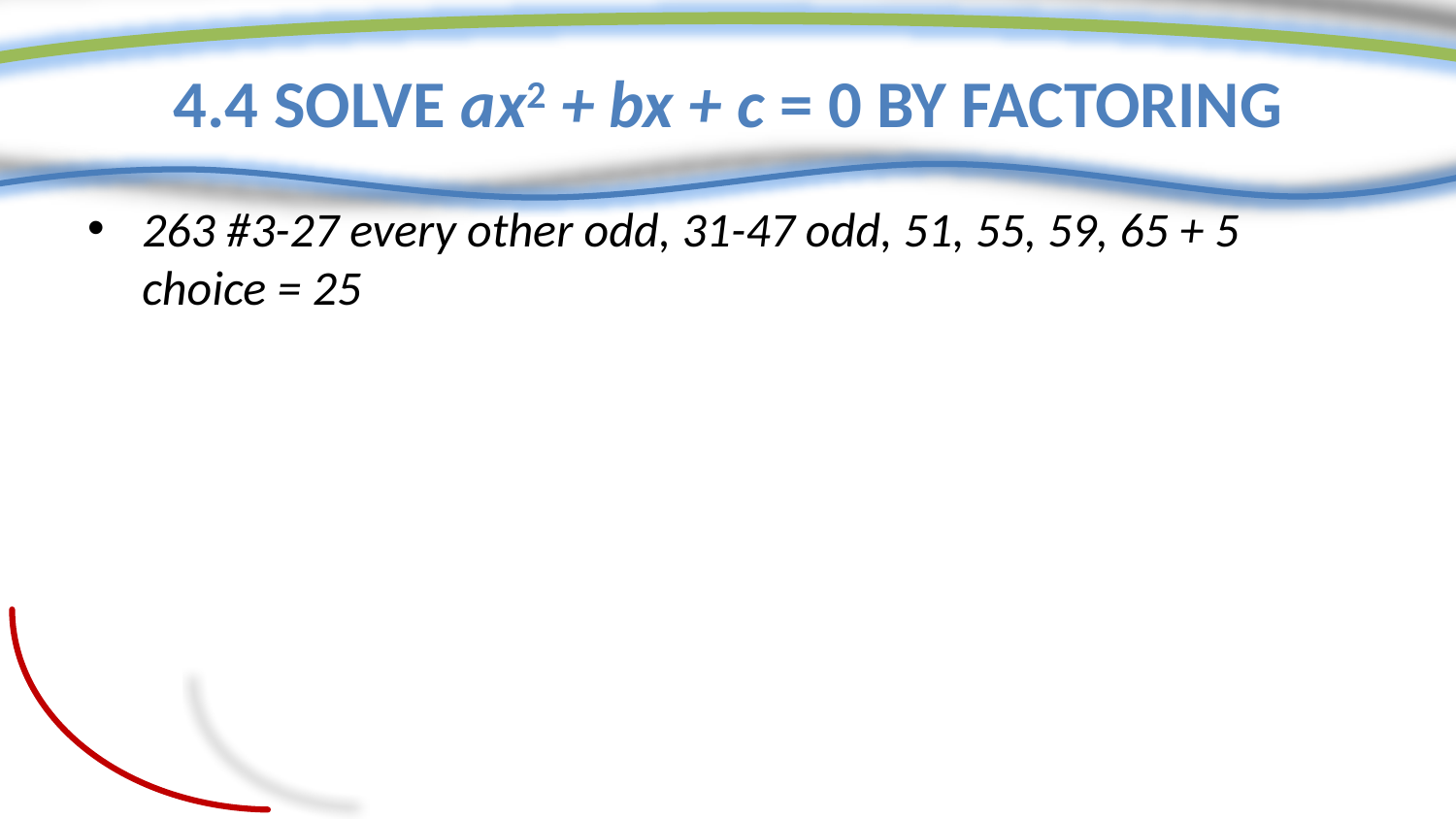

# 4.4 Solve ax2 + bx + c = 0 by Factoring
263 #3-27 every other odd, 31-47 odd, 51, 55, 59, 65 + 5 choice = 25